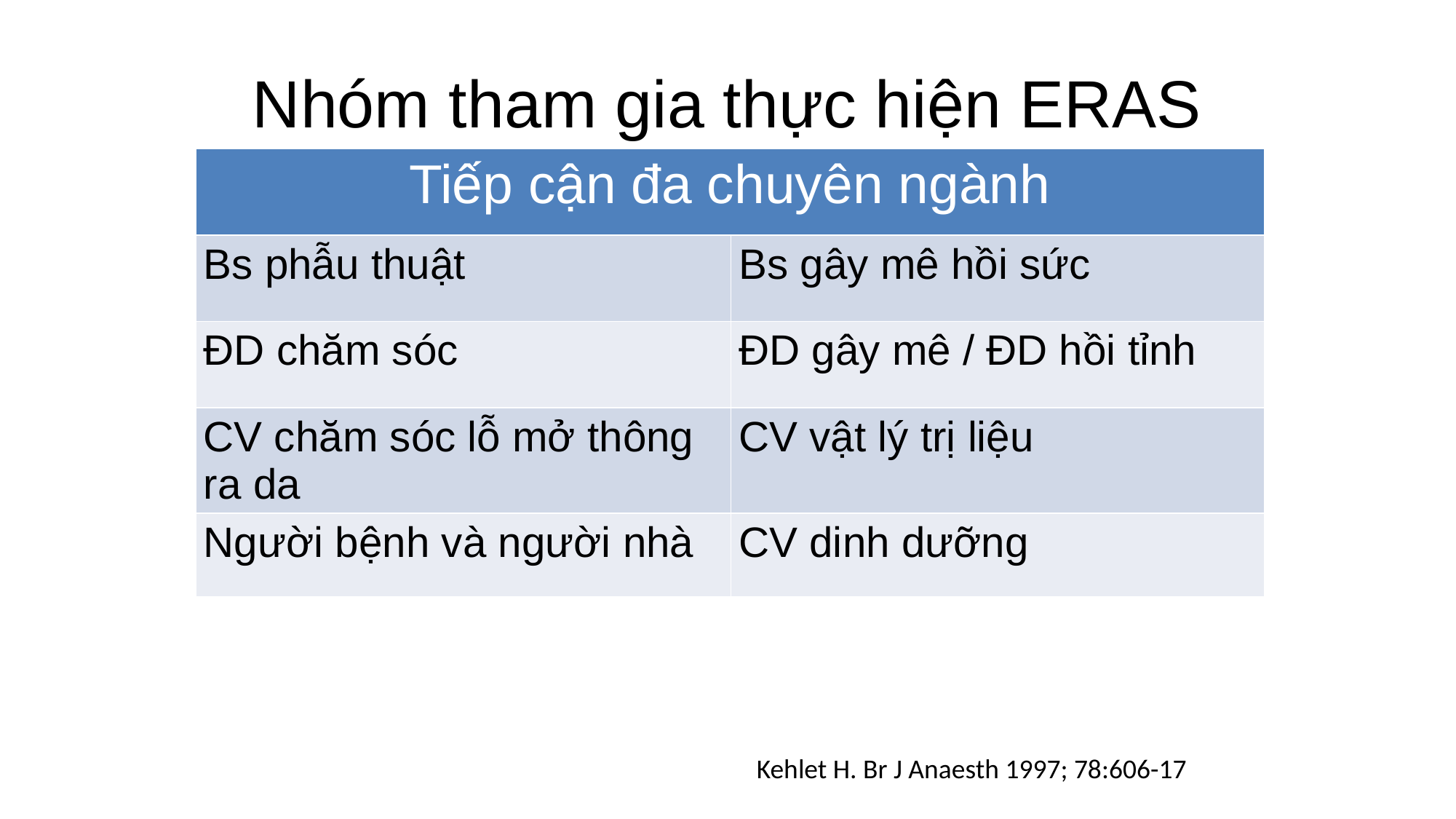

# Nhóm tham gia thực hiện ERAS
| Tiếp cận đa chuyên ngành |  |
| --- | --- |
| Bs phẫu thuật | Bs gây mê hồi sức |
| ĐD chăm sóc | ĐD gây mê / ĐD hồi tỉnh |
| CV chăm sóc lỗ mở thông ra da | CV vật lý trị liệu |
| Người bệnh và người nhà | CV dinh dưỡng |
Kehlet H. Br J Anaesth 1997; 78:606-17